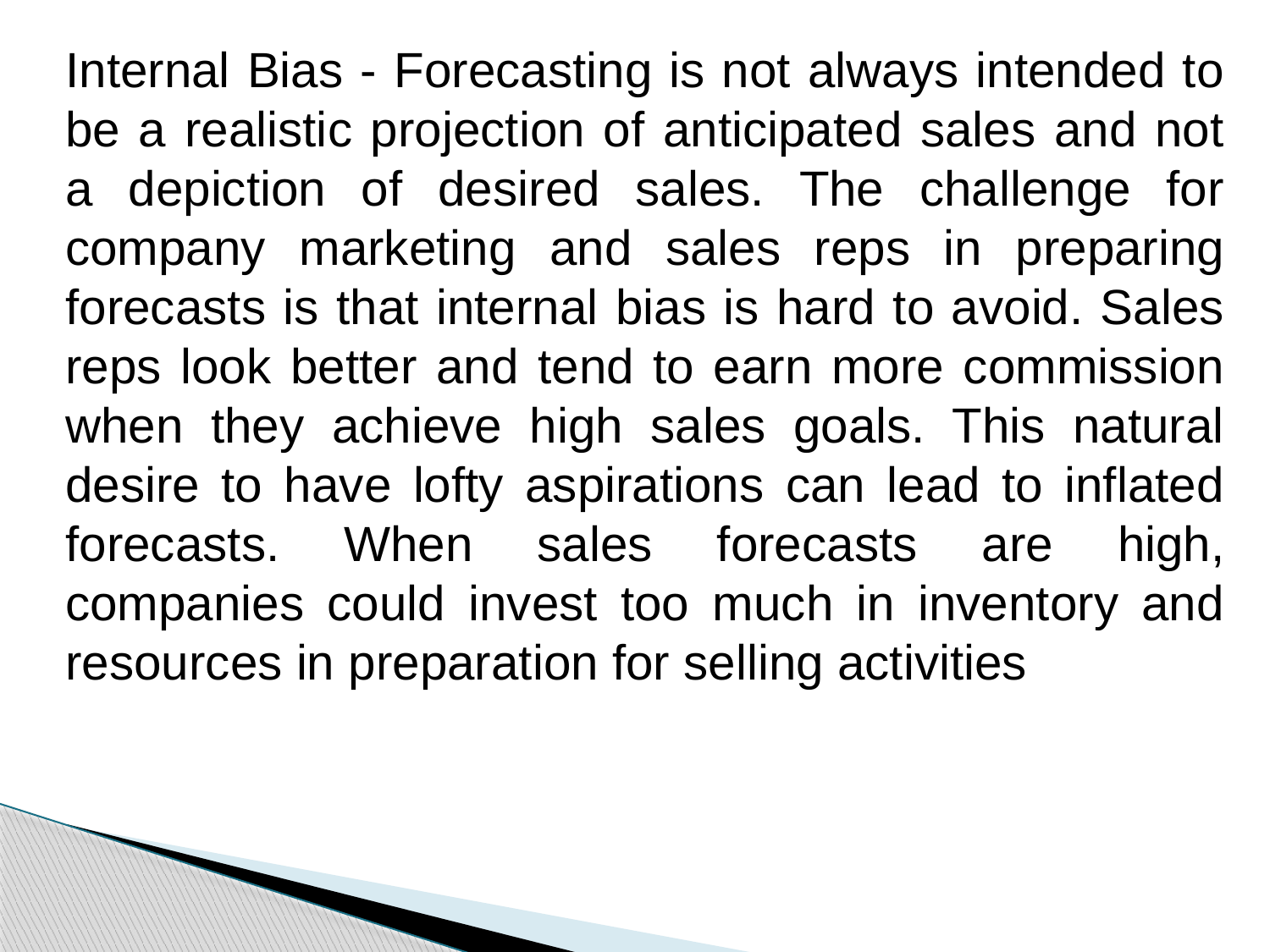

Internal Bias - Forecasting is not always intended to be a realistic projection of anticipated sales and not a depiction of desired sales. The challenge for company marketing and sales reps in preparing forecasts is that internal bias is hard to avoid. Sales reps look better and tend to earn more commission when they achieve high sales goals. This natural desire to have lofty aspirations can lead to inflated forecasts. When sales forecasts are high, companies could invest too much in inventory and resources in preparation for selling activities